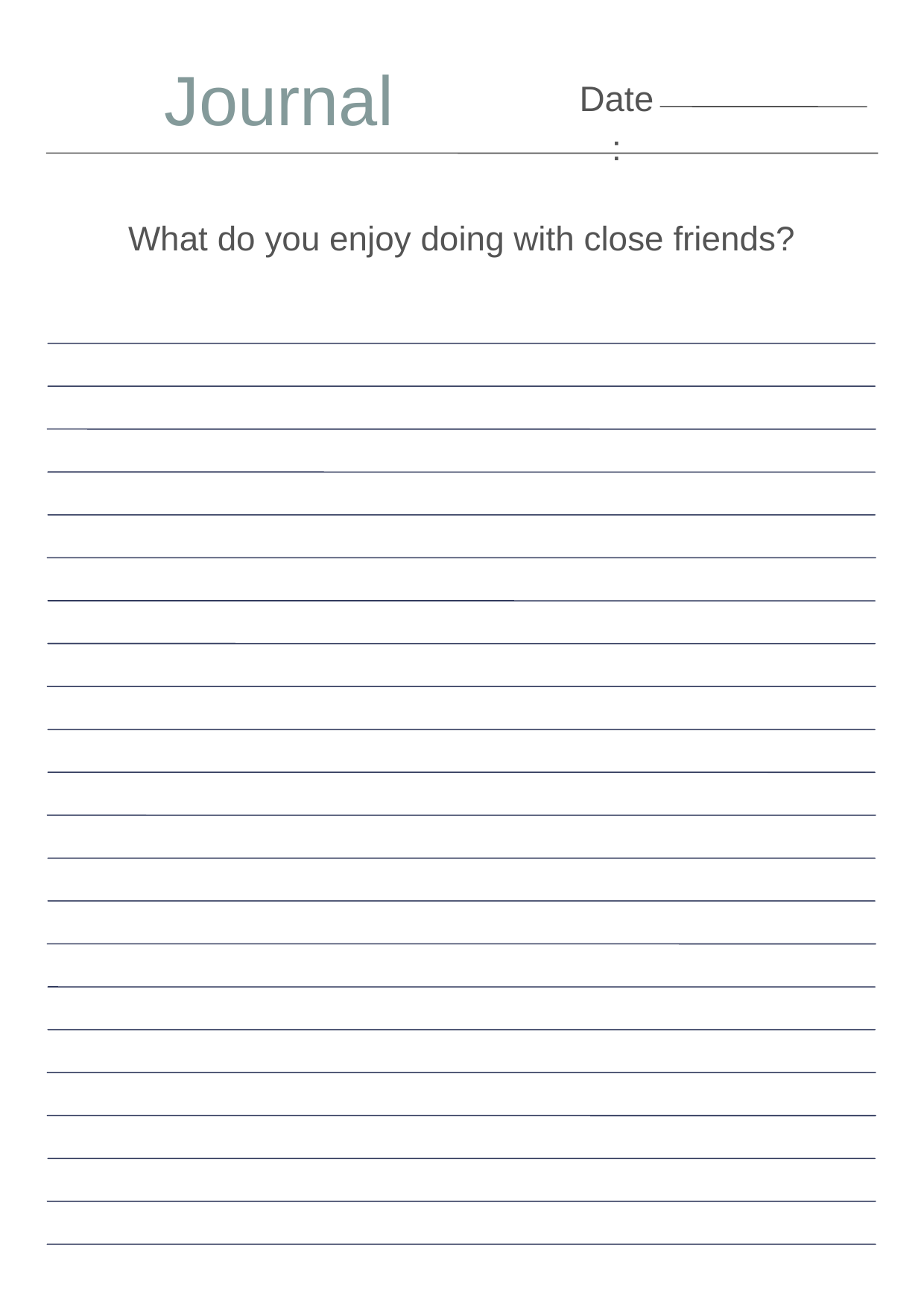

Journal
Date:

What do you enjoy doing with close friends?